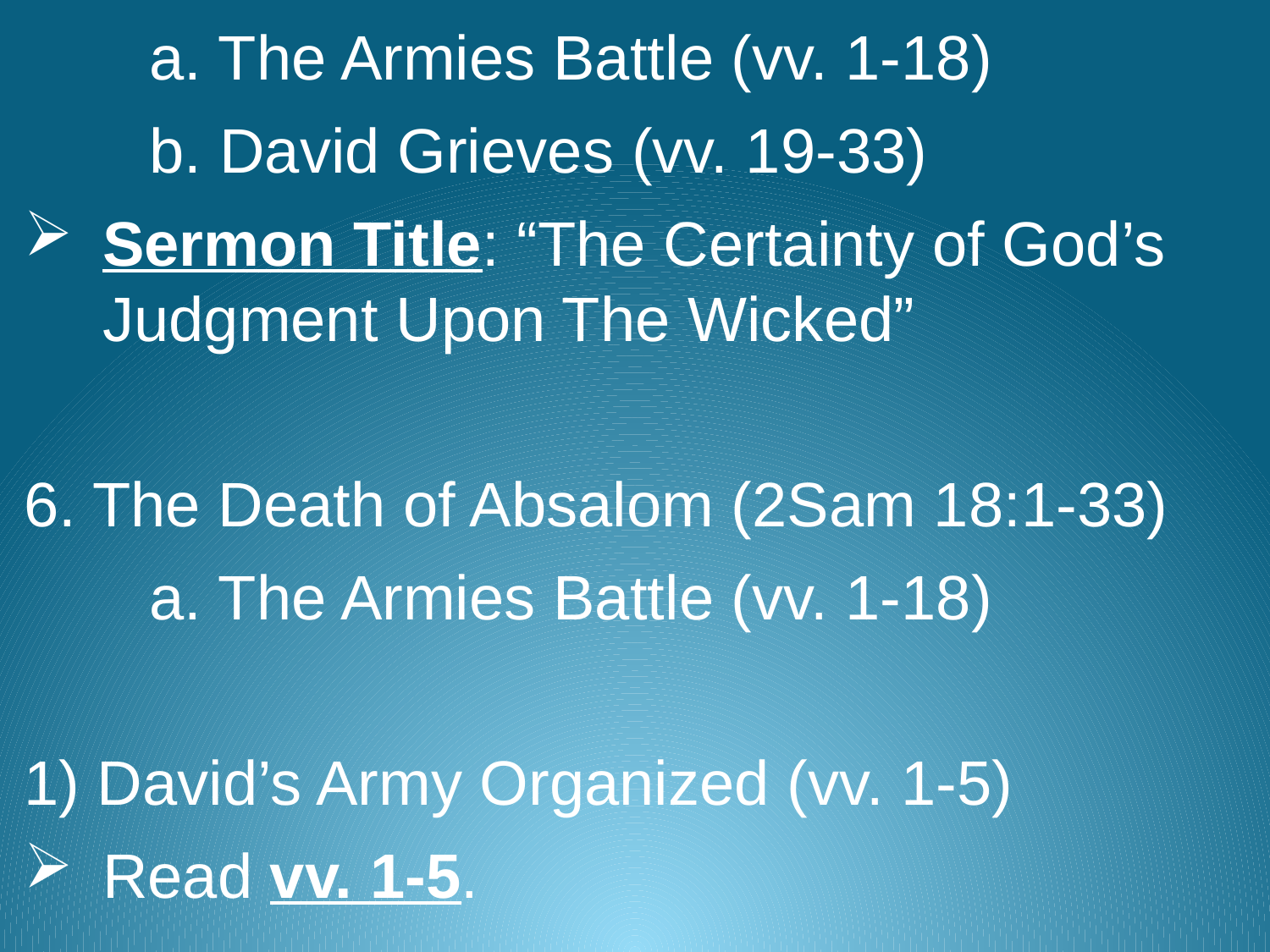

a. The Armies Battle (vv. 1-18)
									b. David Grieves (vv. 19-33)
Sermon Title: “The Certainty of God’s Judgment Upon The Wicked”

6. The Death of Absalom (2Sam 18:1-33)
	a. The Armies Battle (vv. 1-18)

1) David’s Army Organized (vv. 1-5)
Read vv. 1-5.